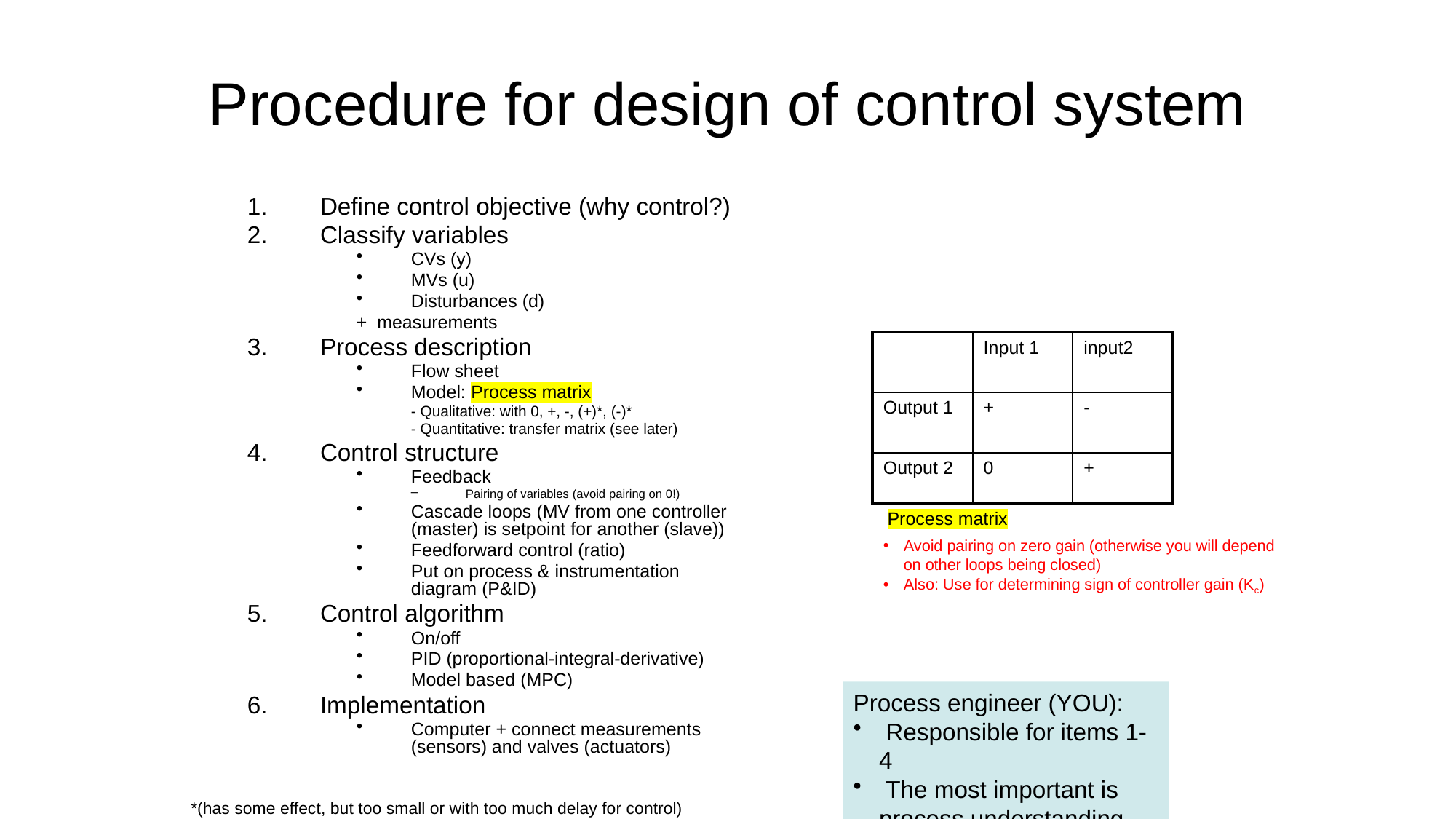

# Procedure for design of control system
Define control objective (why control?)
Classify variables
CVs (y)
MVs (u)
Disturbances (d)
+  measurements
Process description
Flow sheet
Model: Process matrix
- Qualitative: with 0, +, -, (+)*, (-)*
- Quantitative: transfer matrix (see later)
Control structure
Feedback
Pairing of variables (avoid pairing on 0!)
Cascade loops (MV from one controller (master) is setpoint for another (slave))
Feedforward control (ratio)
Put on process & instrumentation diagram (P&ID)
Control algorithm
On/off
PID (proportional-integral-derivative)
Model based (MPC)
Implementation
Computer + connect measurements (sensors) and valves (actuators)

|  | Input 1 | input2 |
| --- | --- | --- |
| Output 1 | + | - |
| Output 2 | 0 | + |
Process matrix
Avoid pairing on zero gain (otherwise you will depend on other loops being closed)
Also: Use for determining sign of controller gain (Kc)

Process engineer (YOU):
 Responsible for items 1- 4
 The most important is process understanding
*(has some effect, but too small or with too much delay for control)